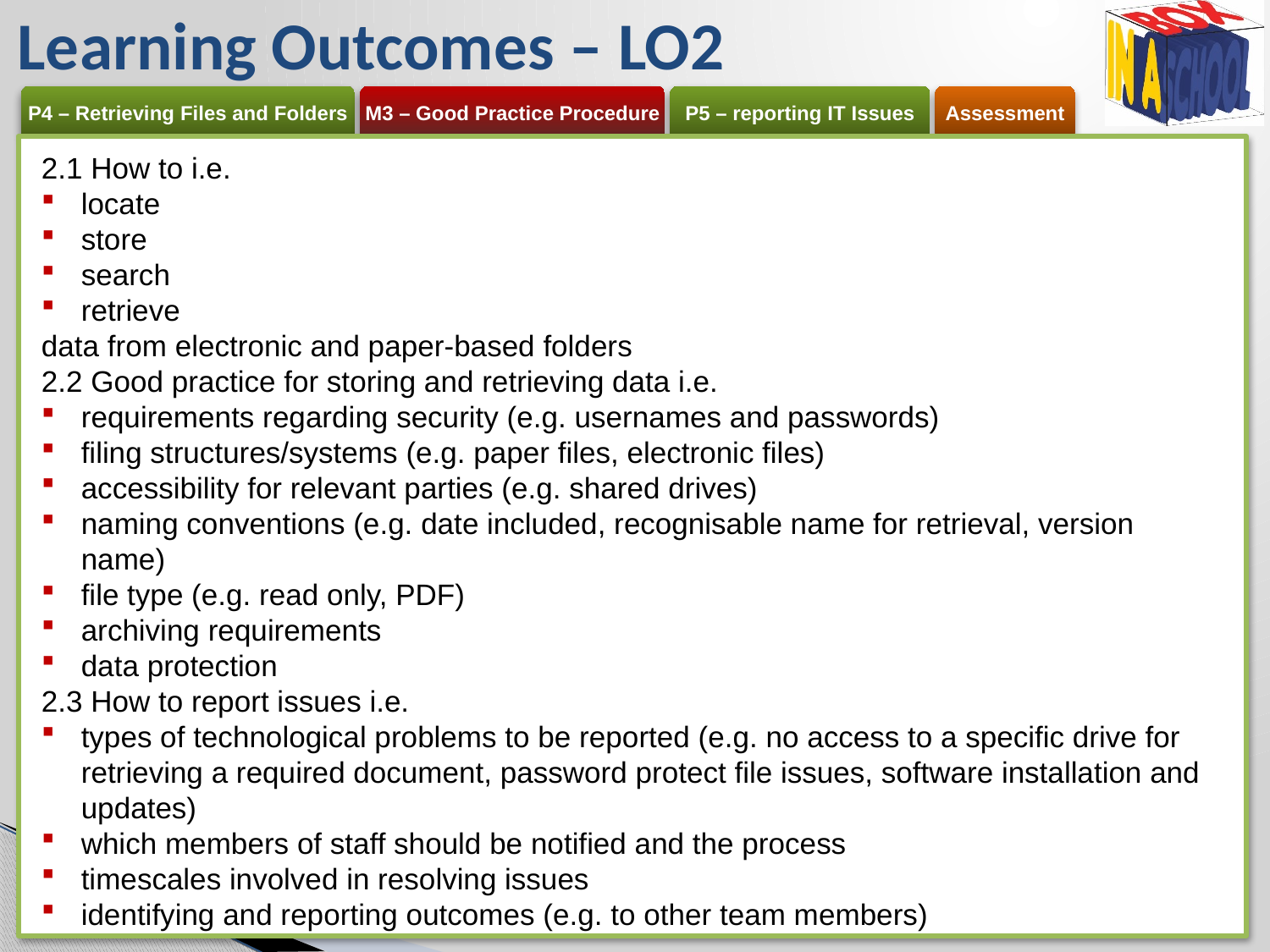

# Learning Outcomes – LO2
2.1 How to i.e.
locate
store
search
retrieve
data from electronic and paper-based folders
2.2 Good practice for storing and retrieving data i.e.
requirements regarding security (e.g. usernames and passwords)
filing structures/systems (e.g. paper files, electronic files)
accessibility for relevant parties (e.g. shared drives)
naming conventions (e.g. date included, recognisable name for retrieval, version name)
file type (e.g. read only, PDF)
archiving requirements
data protection
2.3 How to report issues i.e.
types of technological problems to be reported (e.g. no access to a specific drive for retrieving a required document, password protect file issues, software installation and updates)
which members of staff should be notified and the process
timescales involved in resolving issues
identifying and reporting outcomes (e.g. to other team members)